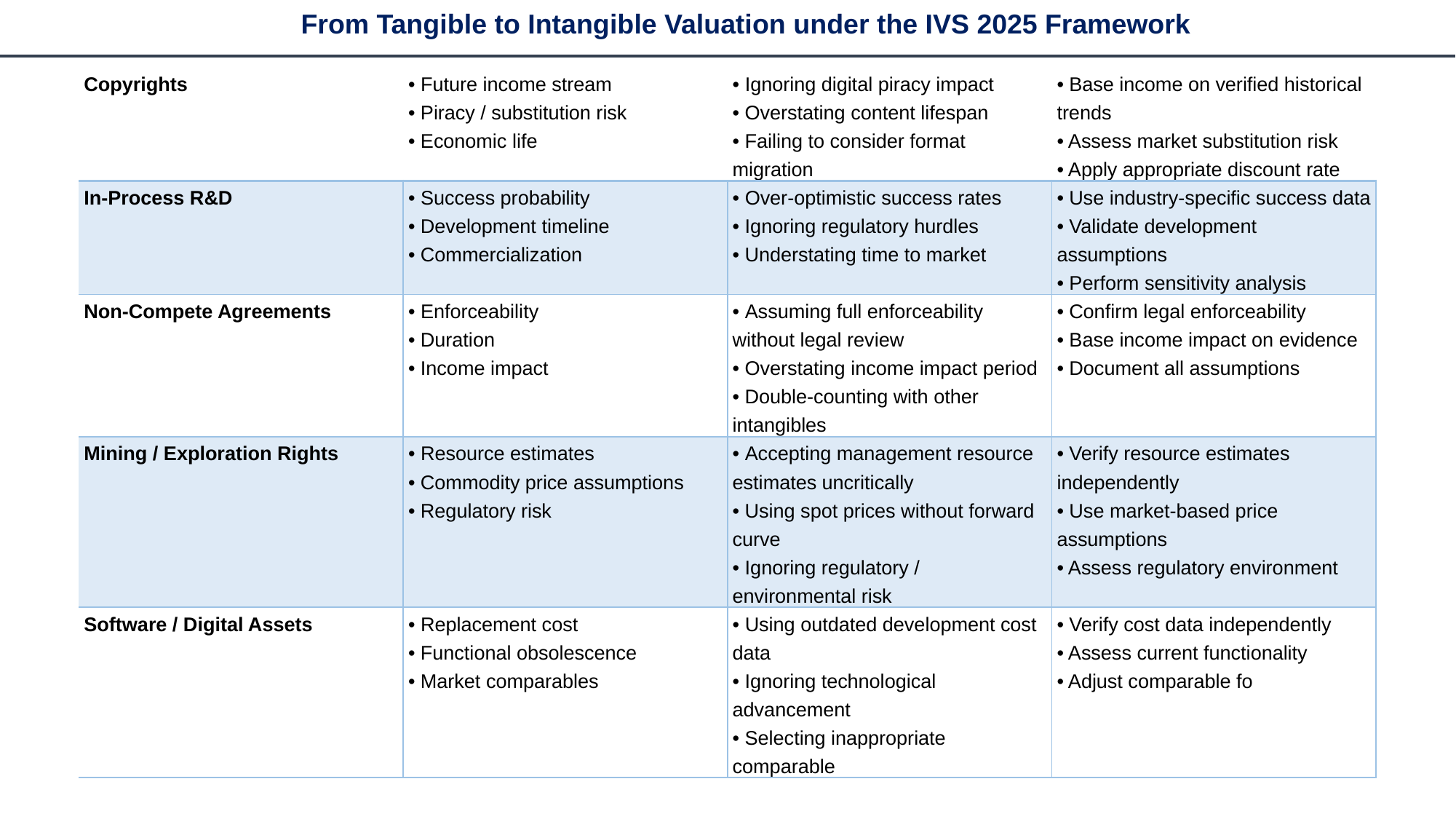

From Tangible to Intangible Valuation under the IVS 2025 Framework
| Copyrights | • Future income stream • Piracy / substitution risk • Economic life | • Ignoring digital piracy impact • Overstating content lifespan • Failing to consider format migration | • Base income on verified historical trends • Assess market substitution risk • Apply appropriate discount rate |
| --- | --- | --- | --- |
| In-Process R&D | • Success probability • Development timeline • Commercialization | • Over-optimistic success rates • Ignoring regulatory hurdles • Understating time to market | • Use industry-specific success data • Validate development assumptions • Perform sensitivity analysis |
| Non-Compete Agreements | • Enforceability • Duration • Income impact | • Assuming full enforceability without legal review • Overstating income impact period • Double-counting with other intangibles | • Confirm legal enforceability • Base income impact on evidence • Document all assumptions |
| Mining / Exploration Rights | • Resource estimates • Commodity price assumptions • Regulatory risk | • Accepting management resource estimates uncritically • Using spot prices without forward curve • Ignoring regulatory / environmental risk | • Verify resource estimates independently • Use market-based price assumptions • Assess regulatory environment |
| Software / Digital Assets | • Replacement cost • Functional obsolescence • Market comparables | • Using outdated development cost data • Ignoring technological advancement • Selecting inappropriate comparable | • Verify cost data independently • Assess current functionality • Adjust comparable fo |